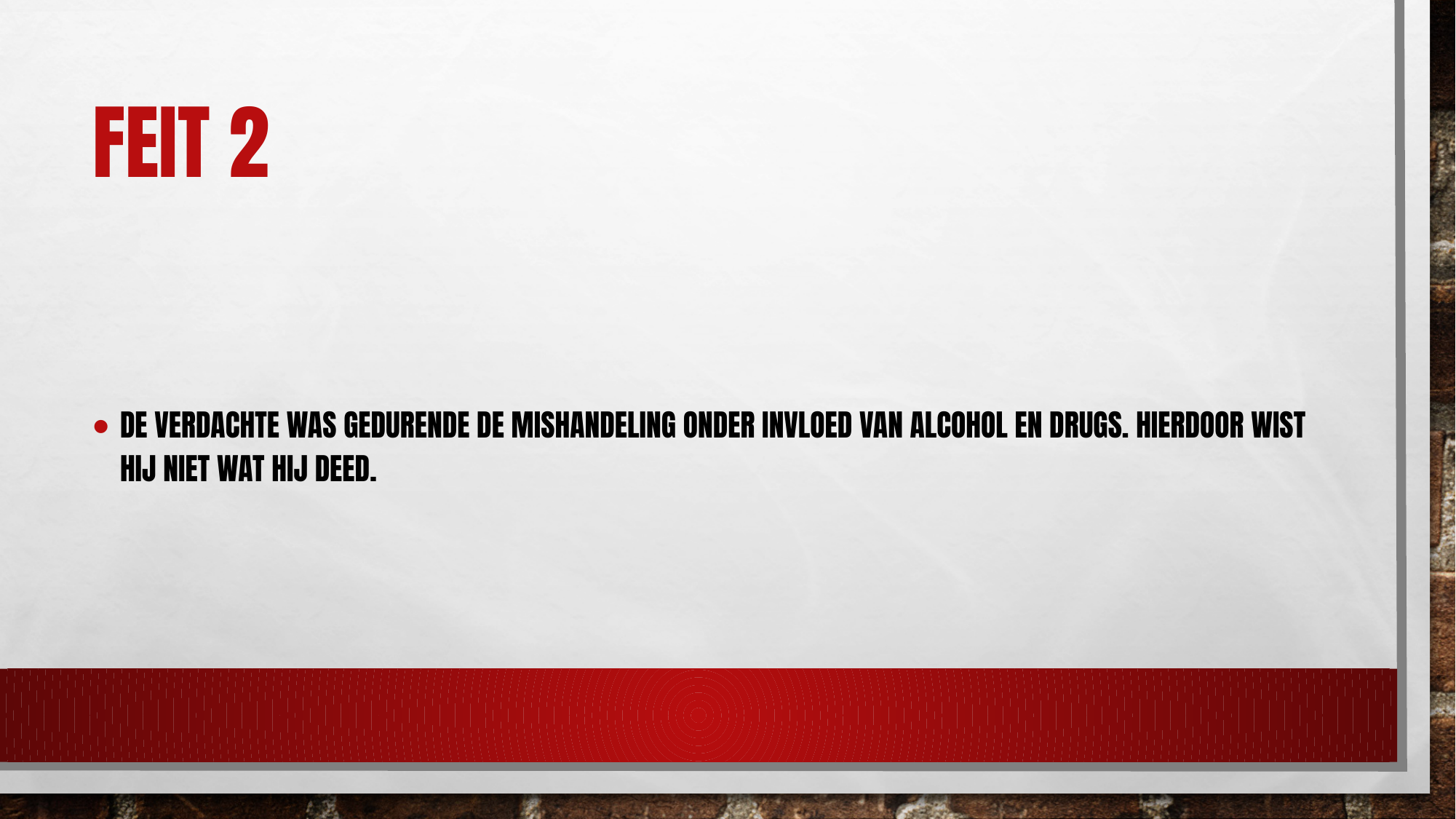

# Feit 2
De verdachte was gedurende de mishandeling onder invloed van alcohol en drugs. Hierdoor wist hij niet wat hij deed.